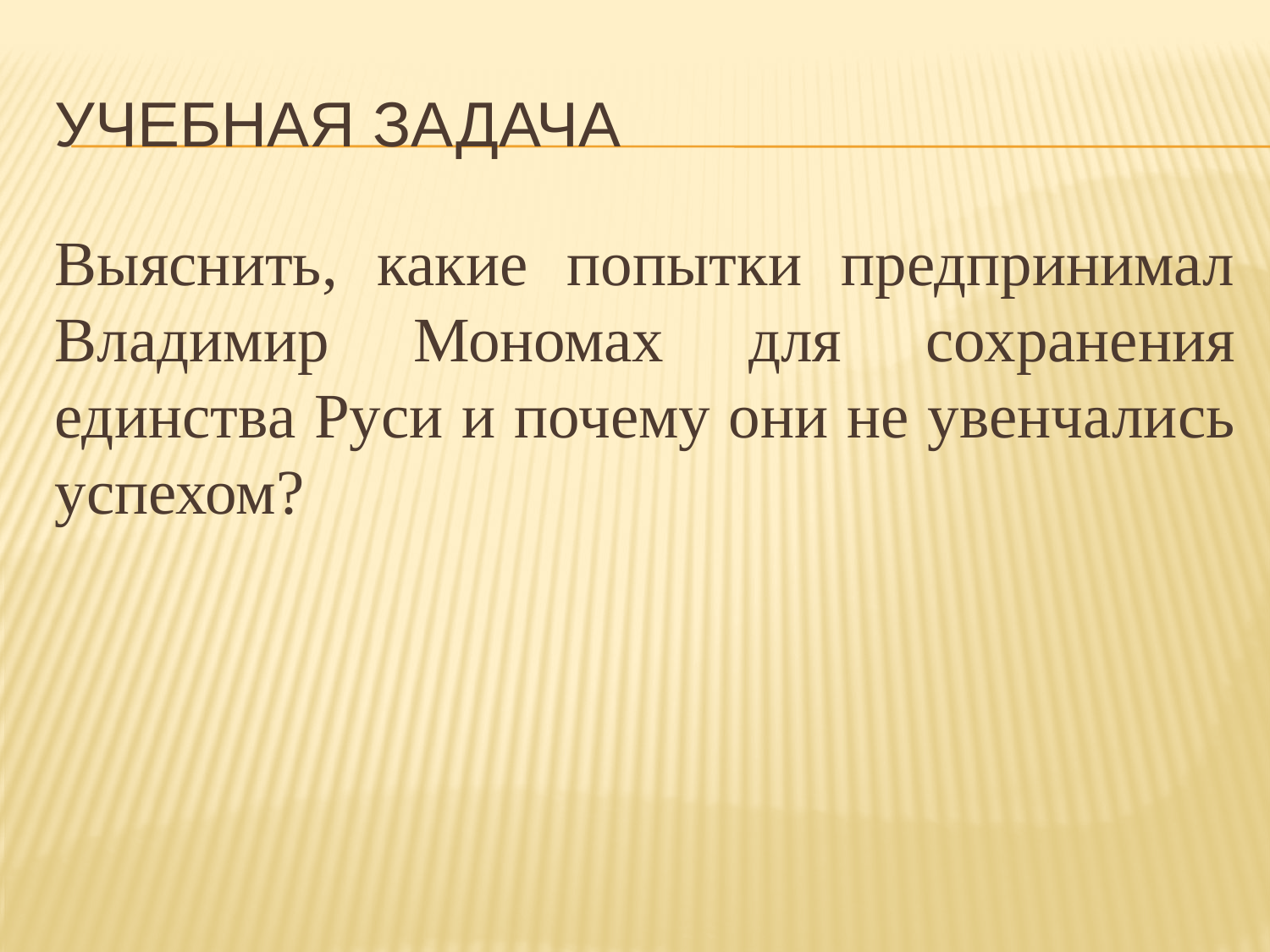

# Учебная задача
Выяснить, какие попытки предпринимал Владимир Мономах для сохранения единства Руси и почему они не увенчались успехом?